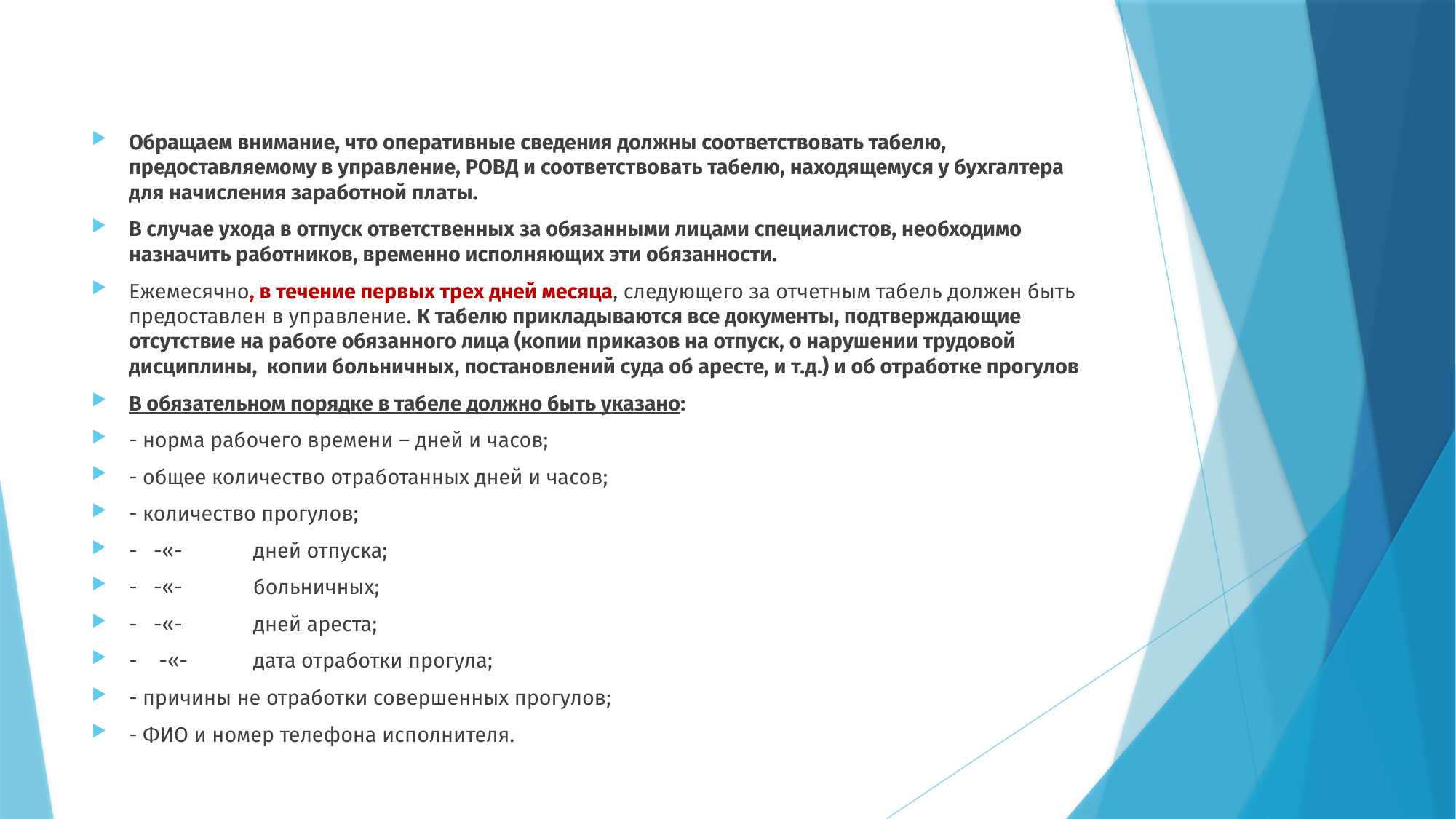

#
Обращаем внимание, что оперативные сведения должны соответствовать табелю, предоставляемому в управление, РОВД и соответствовать табелю, находящемуся у бухгалтера для начисления заработной платы.
В случае ухода в отпуск ответственных за обязанными лицами специалистов, необходимо назначить работников, временно исполняющих эти обязанности.
Ежемесячно, в течение первых трех дней месяца, следующего за отчетным табель должен быть предоставлен в управление. К табелю прикладываются все документы, подтверждающие отсутствие на работе обязанного лица (копии приказов на отпуск, о нарушении трудовой дисциплины,  копии больничных, постановлений суда об аресте, и т.д.) и об отработке прогулов
В обязательном порядке в табеле должно быть указано:
- норма рабочего времени – дней и часов;
- общее количество отработанных дней и часов;
- количество прогулов;
-   -«-             дней отпуска;
-   -«-             больничных;
-   -«-             дней ареста;
-    -«-            дата отработки прогула;
- причины не отработки совершенных прогулов;
- ФИО и номер телефона исполнителя.